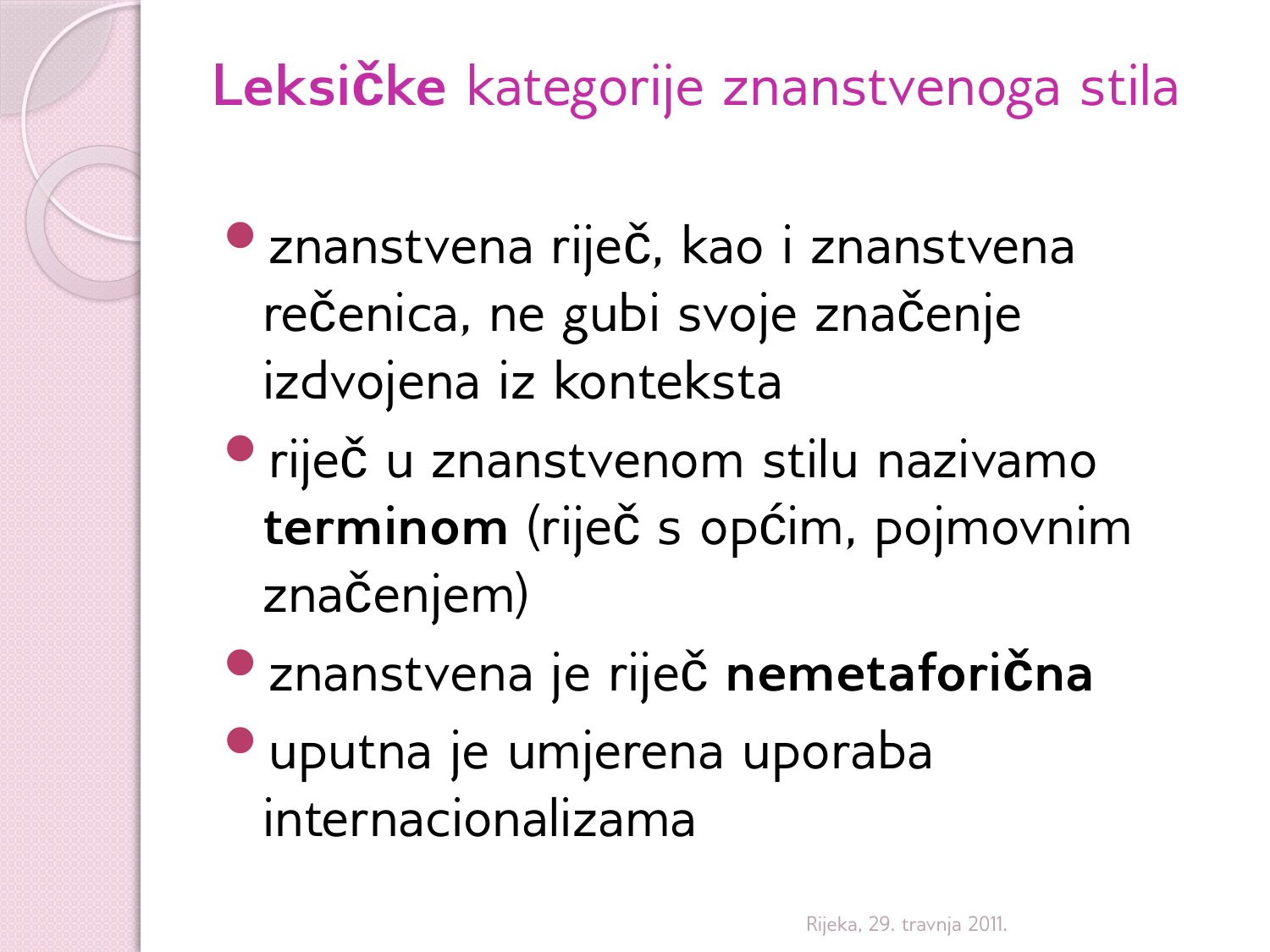

# Leksičke kategorije znanstvenoga stila
znanstvena riječ, kao i znanstvena rečenica, ne gubi svoje značenje izdvojena iz konteksta
riječ u znanstvenom stilu nazivamo terminom (riječ s općim, pojmovnim značenjem)
znanstvena je riječ nemetaforična
uputna je umjerena uporaba internacionalizama
Rijeka, 29. travnja 2011.